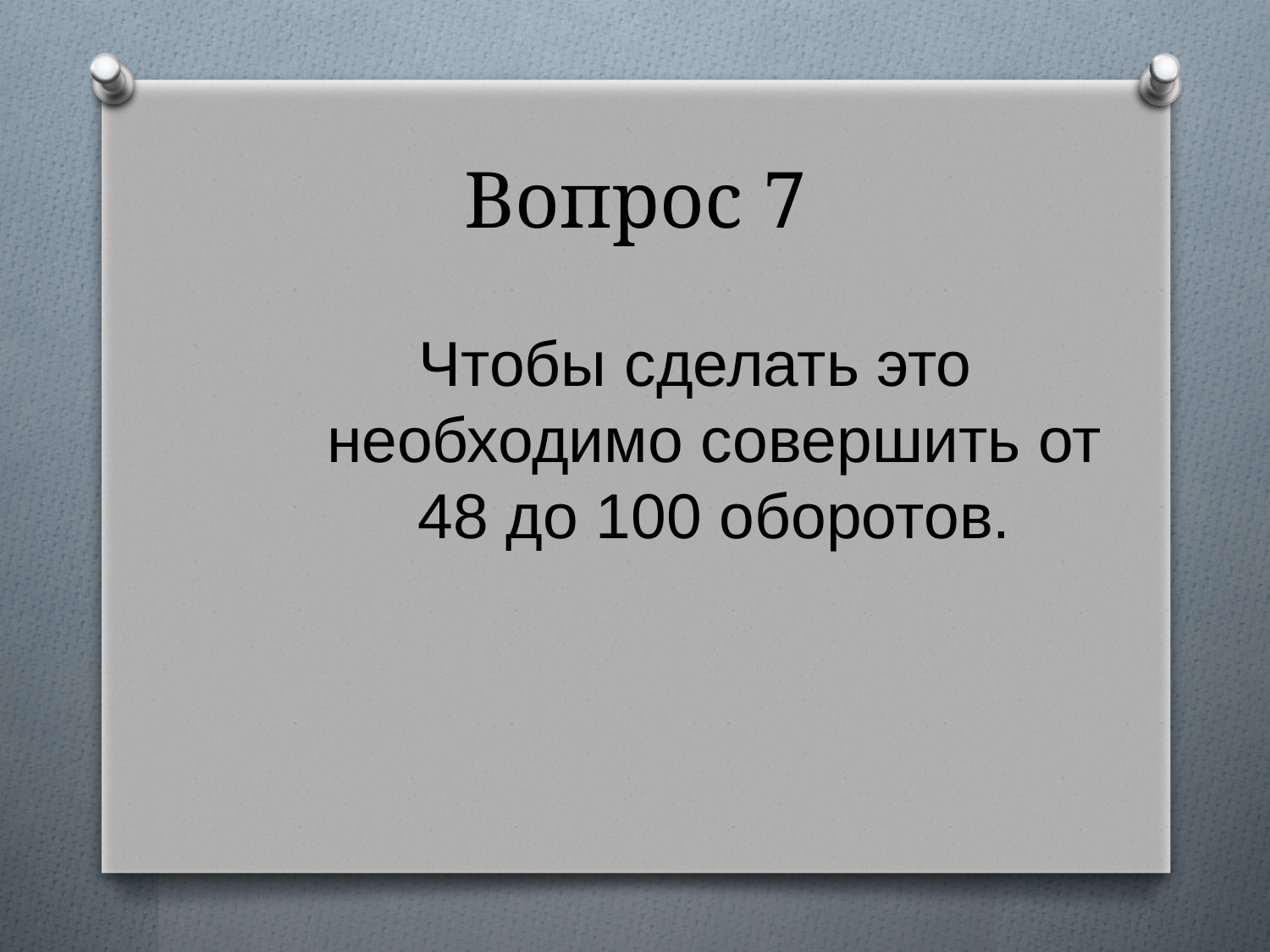

# Вопрос 7
Чтобы сделать это необходимо совершить от 48 до 100 оборотов.